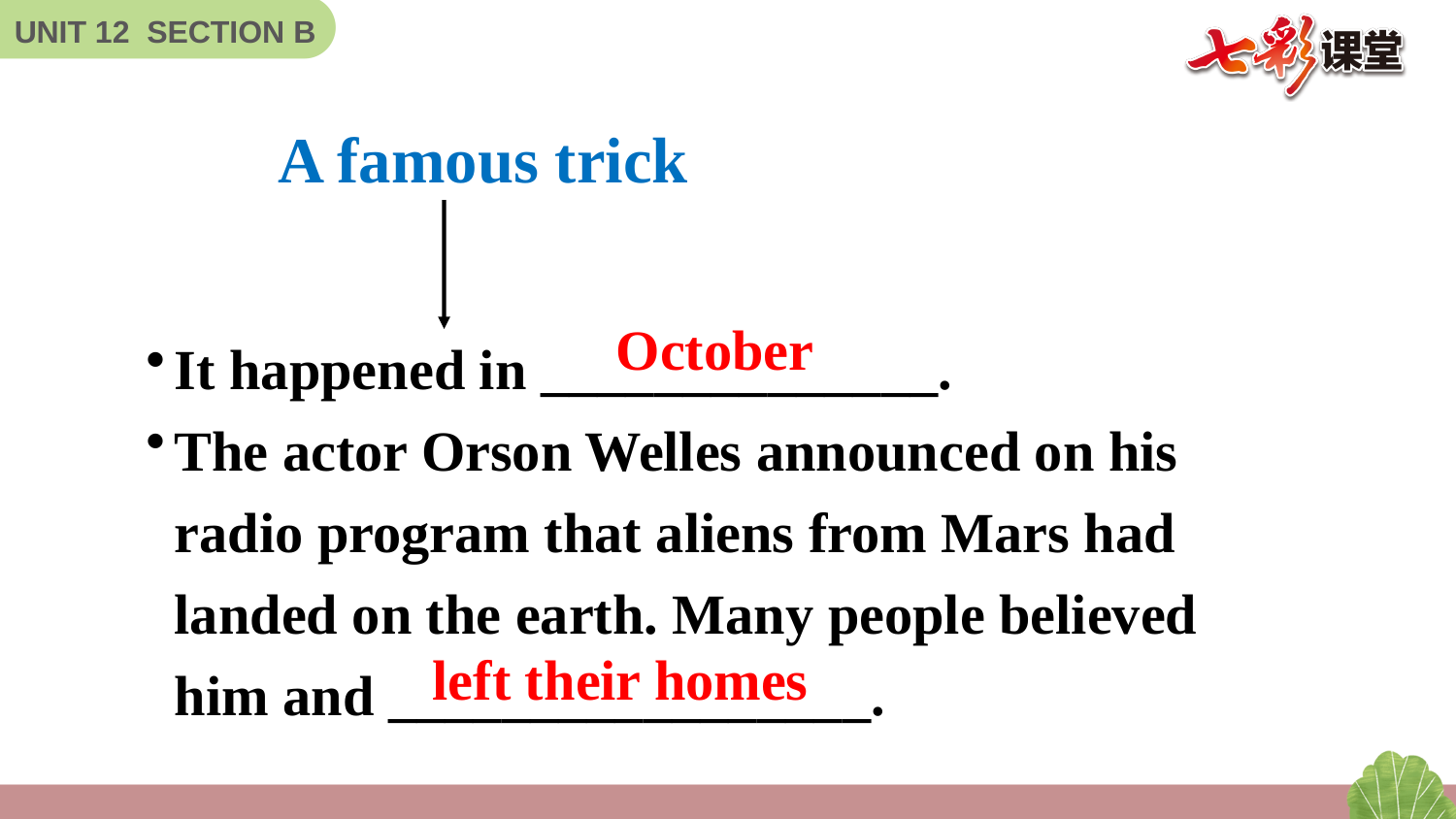

A famous trick

October
It happened in ______________.
The actor Orson Welles announced on his radio program that aliens from Mars had landed on the earth. Many people believed him and _________________.
left their homes